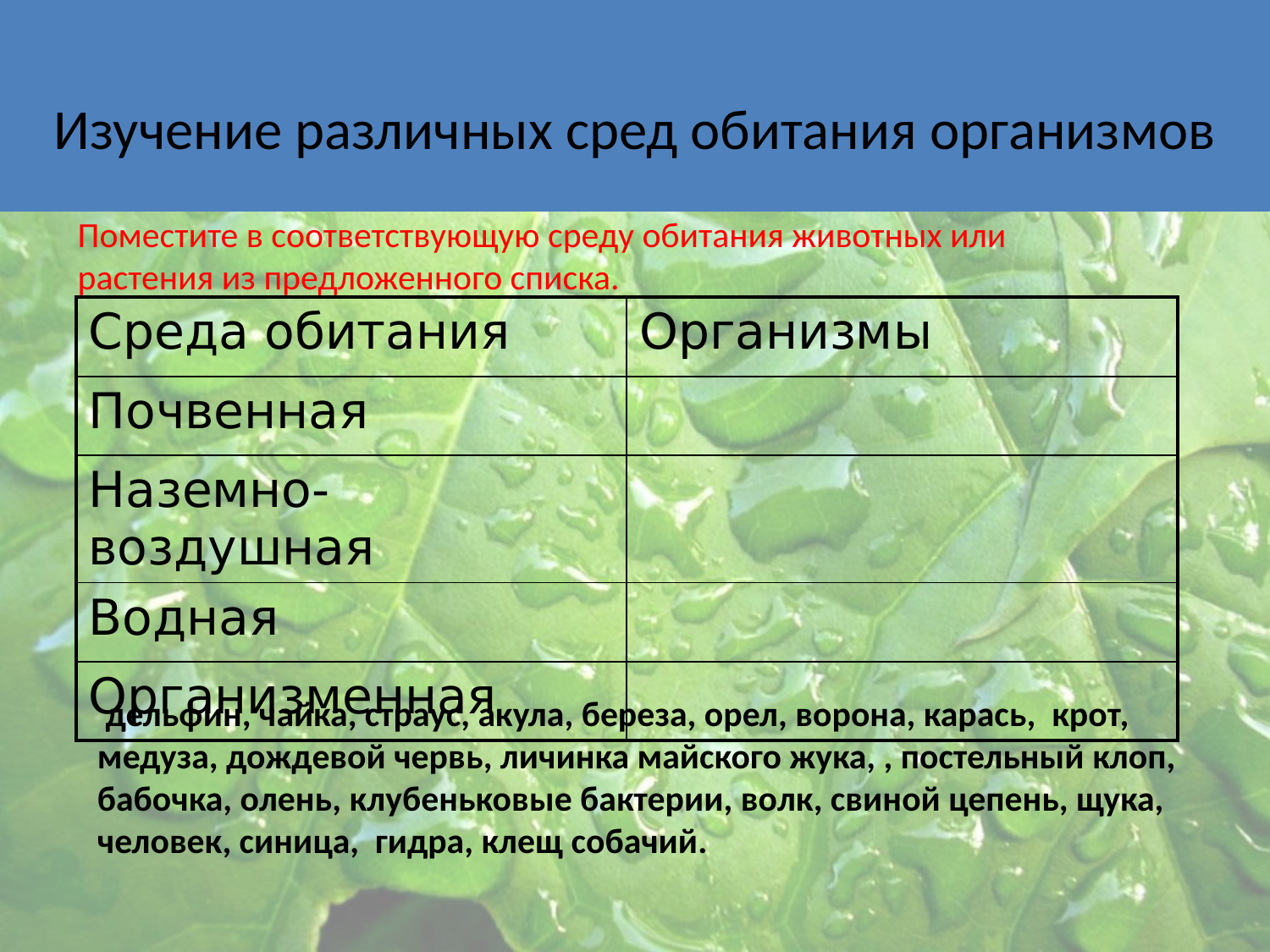

# Изучение различных сред обитания организмов
Поместите в соответствующую среду обитания животных или растения из предложенного списка.
| Среда обитания | Организмы |
| --- | --- |
| Почвенная |  |
| Наземно-воздушная |  |
| Водная |  |
| Организменная |  |
 дельфин, чайка, страус, акула, береза, орел, ворона, карась,  крот, медуза, дождевой червь, личинка майского жука, , постельный клоп, бабочка, олень, клубеньковые бактерии, волк, свиной цепень, щука, человек, синица,  гидра, клещ собачий.